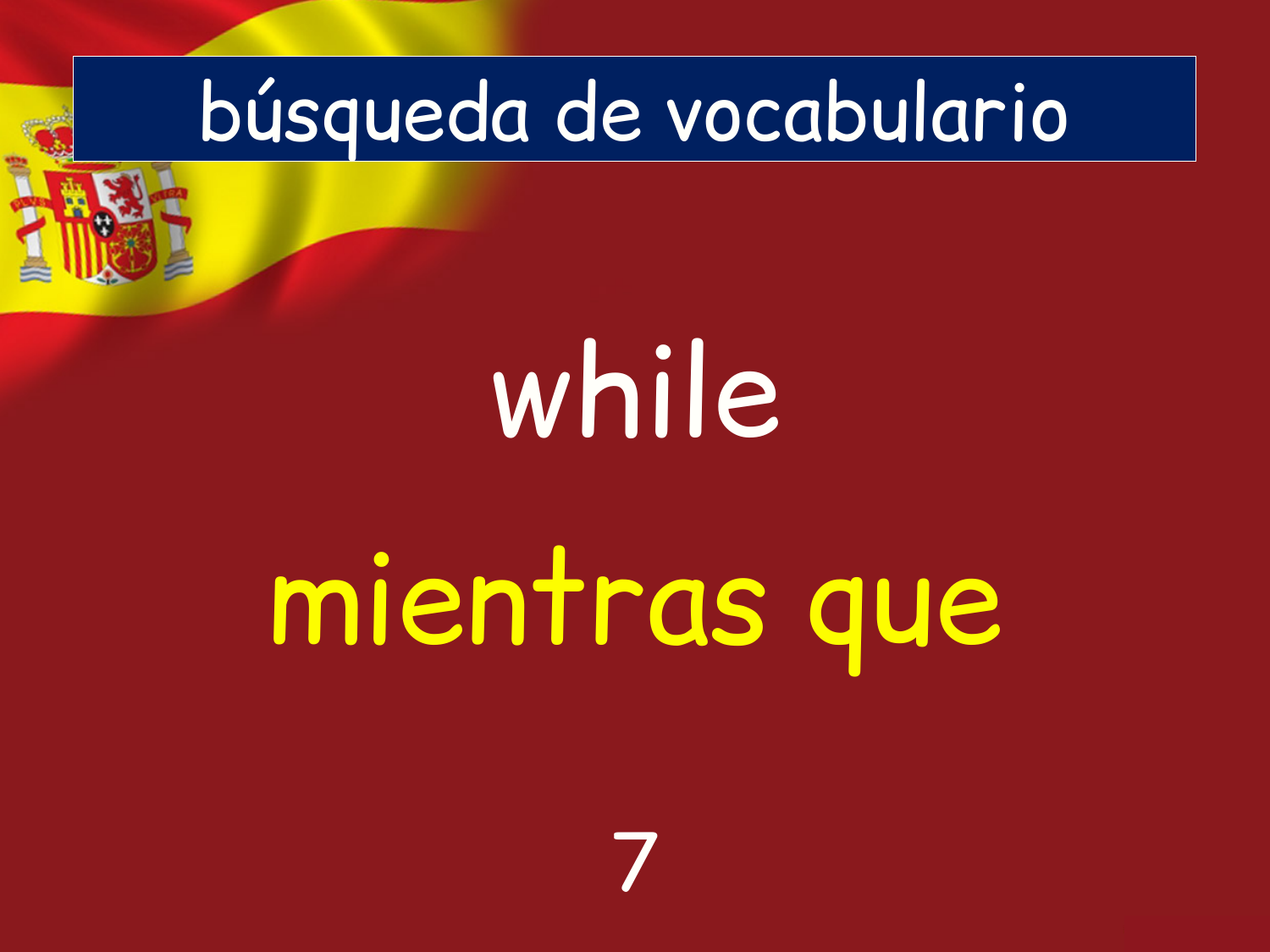

búsqueda de vocabulario
while
mientras que
7